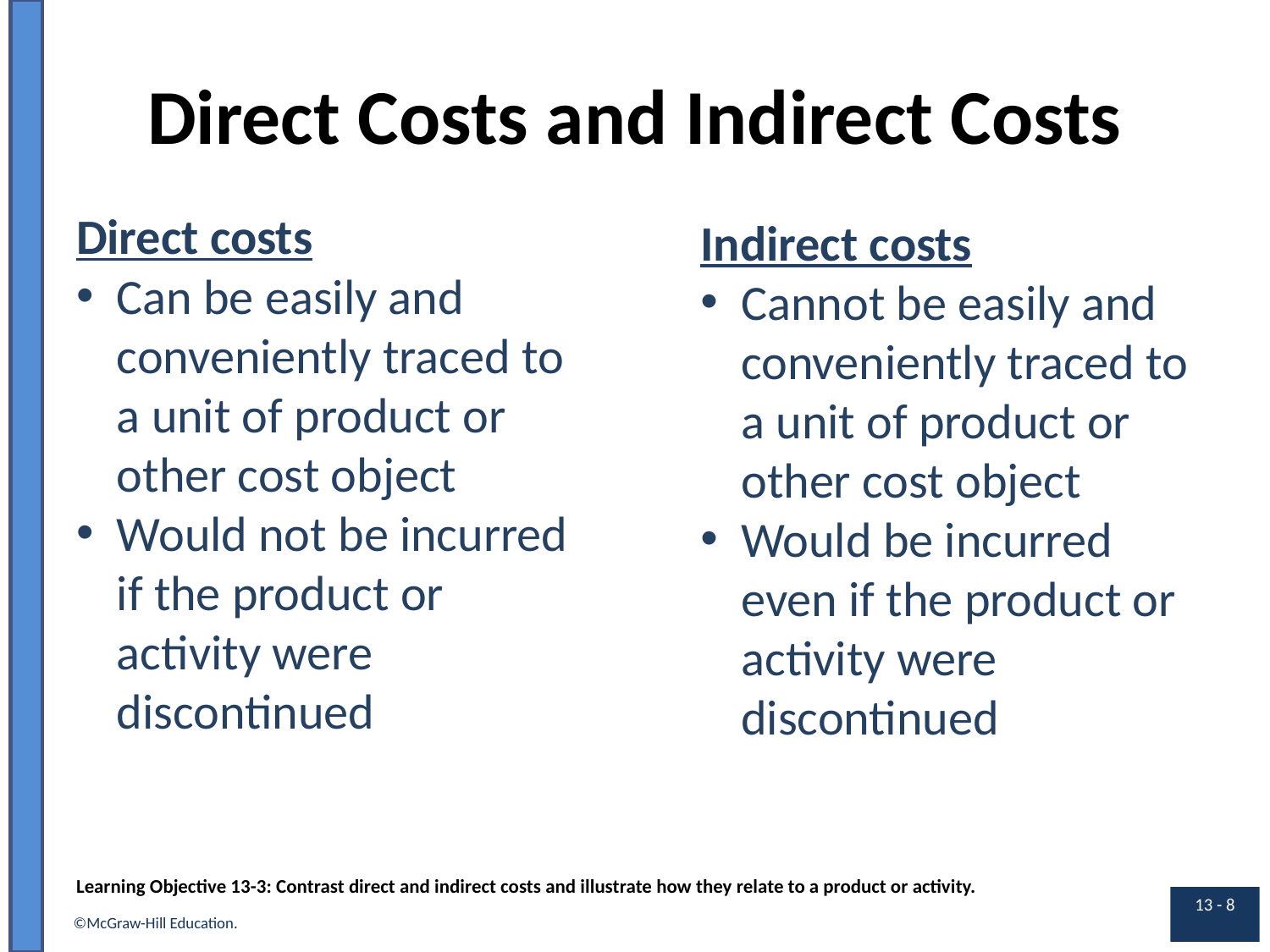

# Direct Costs and Indirect Costs
Direct costs
Can be easily and conveniently traced to a unit of product or other cost object
Would not be incurred if the product or activity were discontinued
Indirect costs
Cannot be easily and conveniently traced to a unit of product or other cost object
Would be incurred even if the product or activity were discontinued
Learning Objective 13-3: Contrast direct and indirect costs and illustrate how they relate to a product or activity.